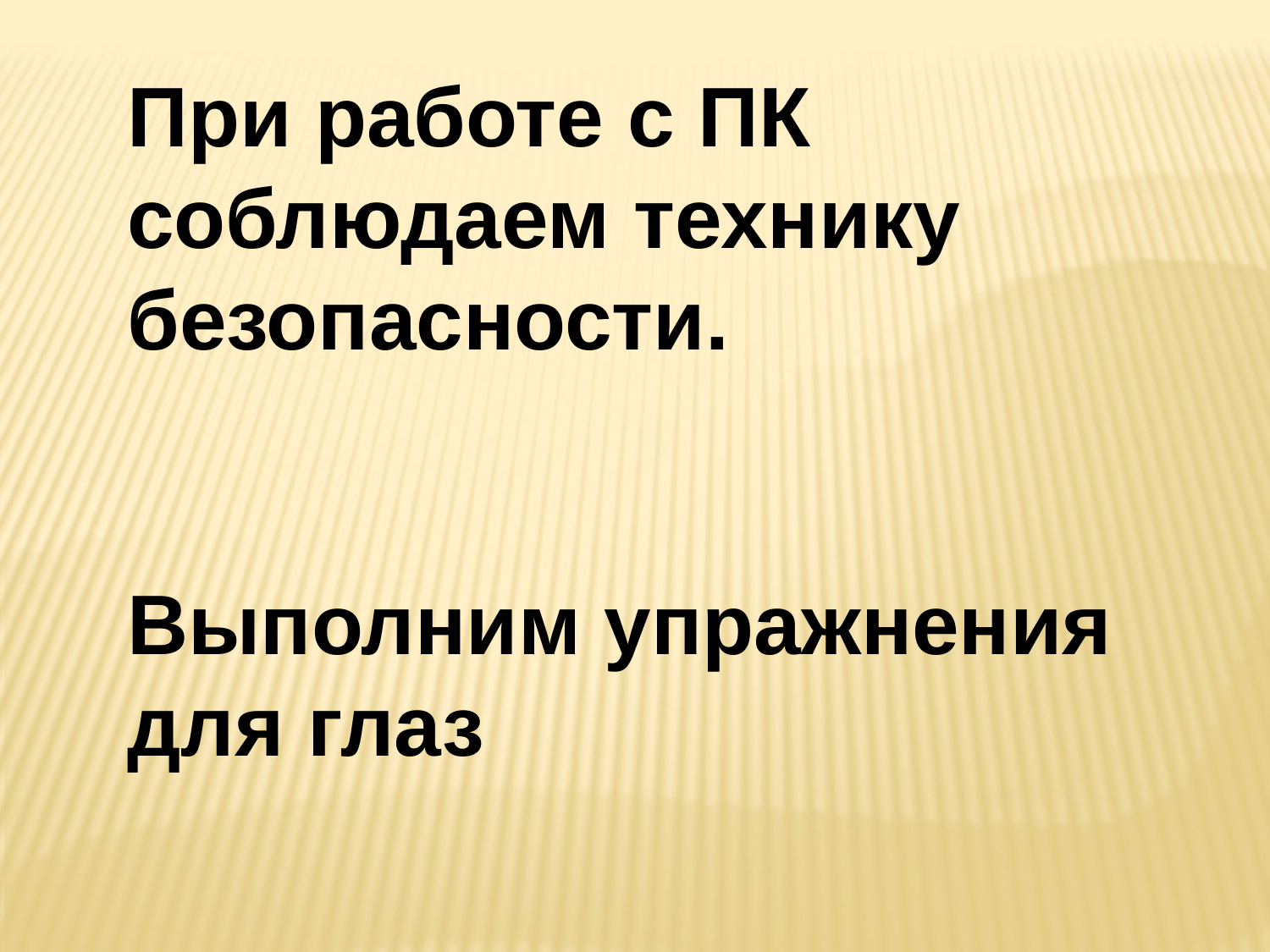

При работе с ПК соблюдаем технику безопасности.

Выполним упражнения для глаз